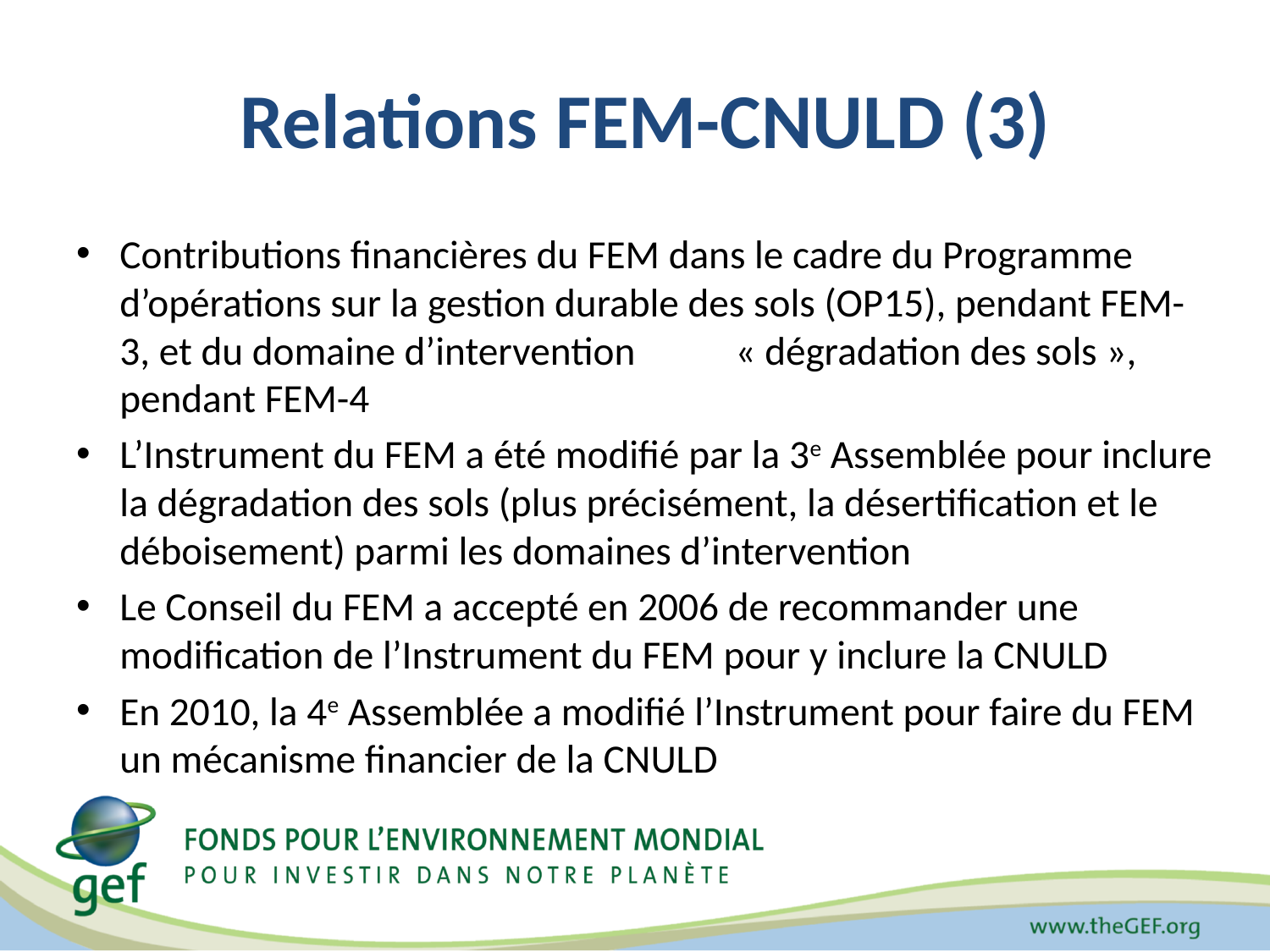

# Relations FEM-CNULD (3)
Contributions financières du FEM dans le cadre du Programme d’opérations sur la gestion durable des sols (OP15), pendant FEM-3, et du domaine d’intervention           « dégradation des sols », pendant FEM-4
L’Instrument du FEM a été modifié par la 3e Assemblée pour inclure la dégradation des sols (plus précisément, la désertification et le déboisement) parmi les domaines d’intervention
Le Conseil du FEM a accepté en 2006 de recommander une modification de l’Instrument du FEM pour y inclure la CNULD
En 2010, la 4e Assemblée a modifié l’Instrument pour faire du FEM un mécanisme financier de la CNULD